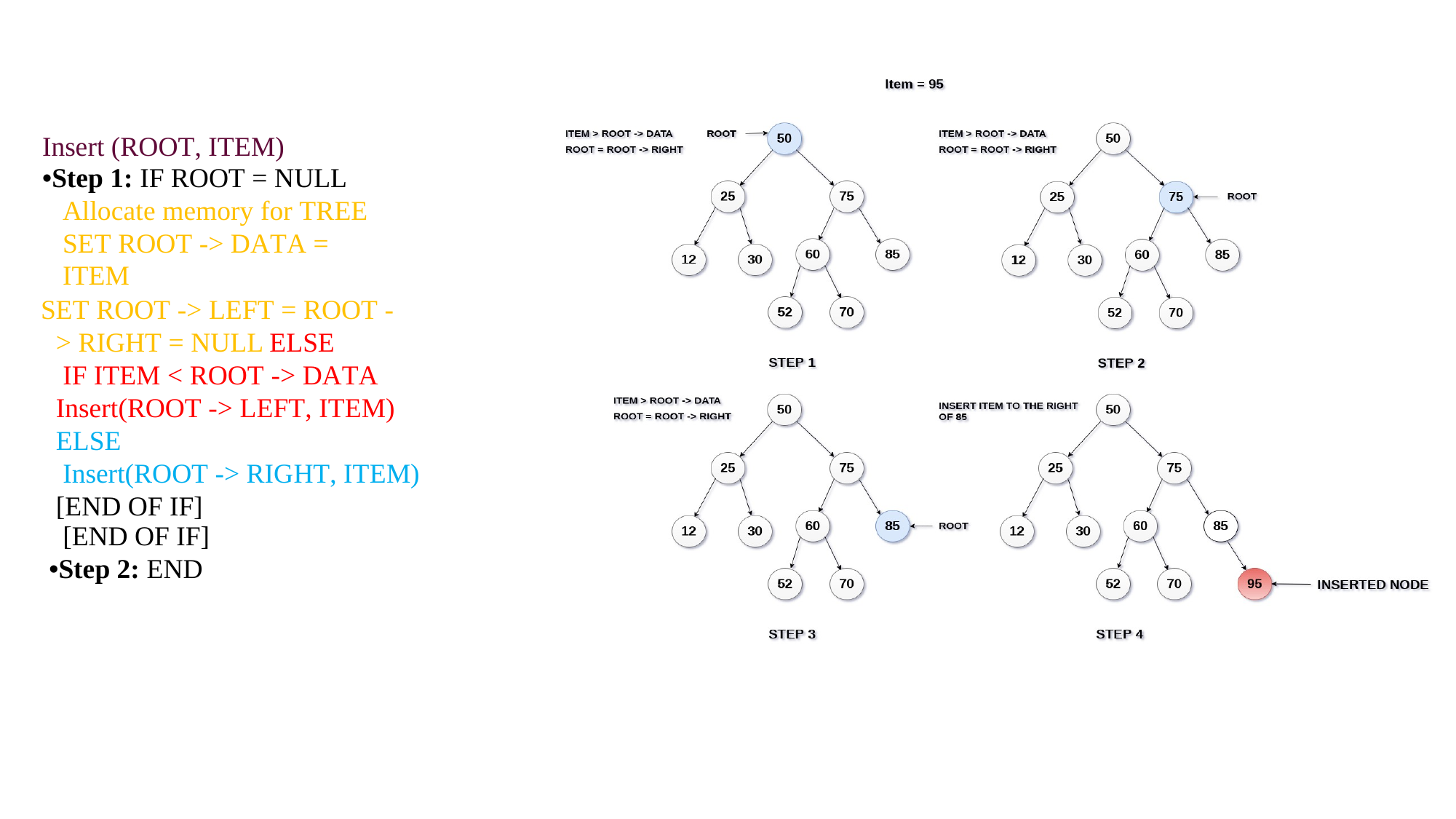

Insert (ROOT, ITEM)
•Step 1: IF ROOT = NULL Allocate memory for TREE SET ROOT -> DATA = ITEM
SET ROOT -> LEFT = ROOT -> RIGHT = NULL ELSE
IF ITEM < ROOT -> DATA Insert(ROOT -> LEFT, ITEM) ELSE
Insert(ROOT -> RIGHT, ITEM) [END OF IF]
[END OF IF]
•Step 2: END